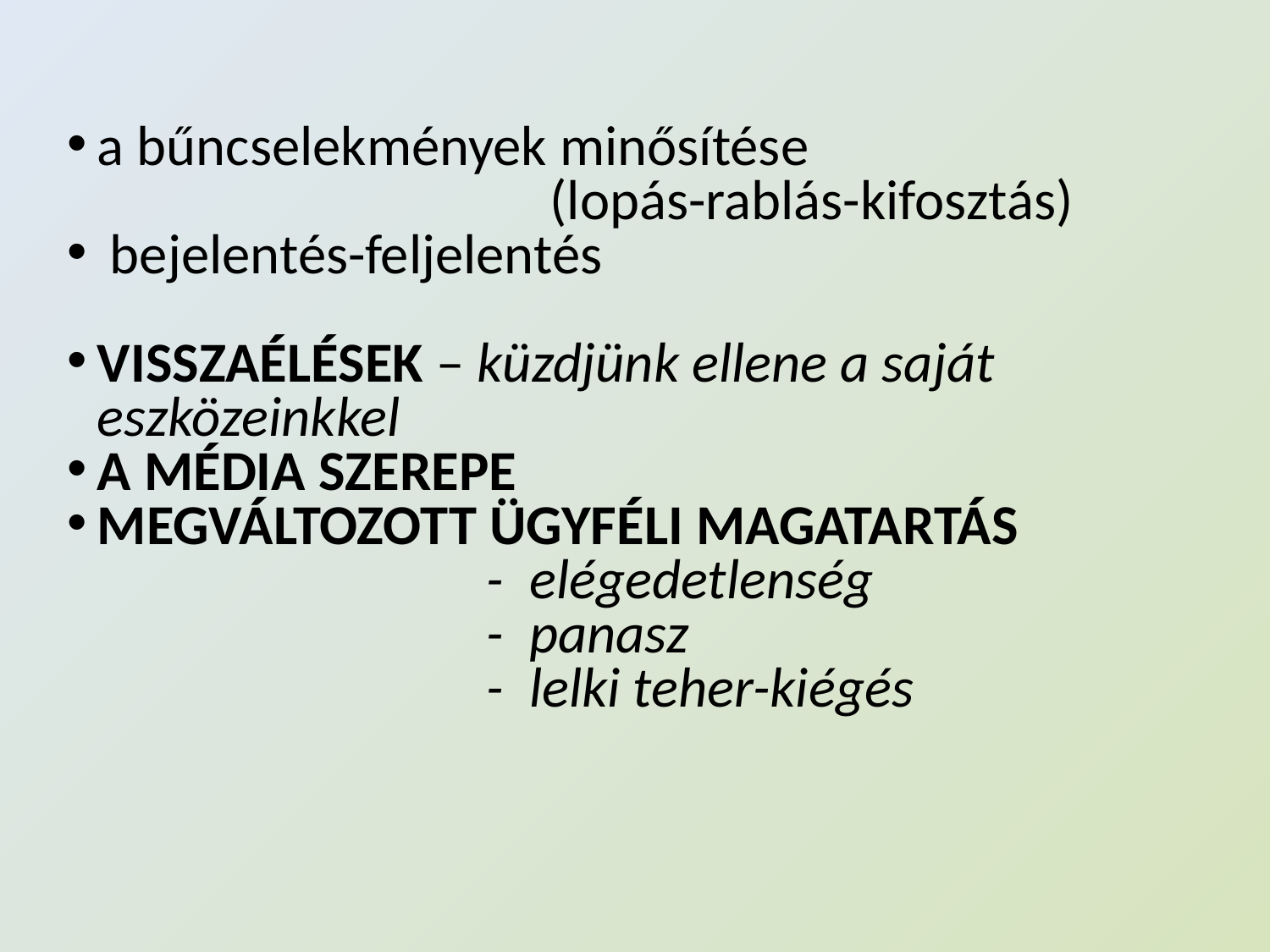

a bűncselekmények minősítése
                                      (lopás-rablás-kifosztás)
 bejelentés-feljelentés

VISSZAÉLÉSEK – küzdjünk ellene a saját eszközeinkkel
A MÉDIA SZEREPE
MEGVÁLTOZOTT ÜGYFÉLI MAGATARTÁS
                                 -  elégedetlenség
                                 -  panasz
                                 -  lelki teher-kiégés